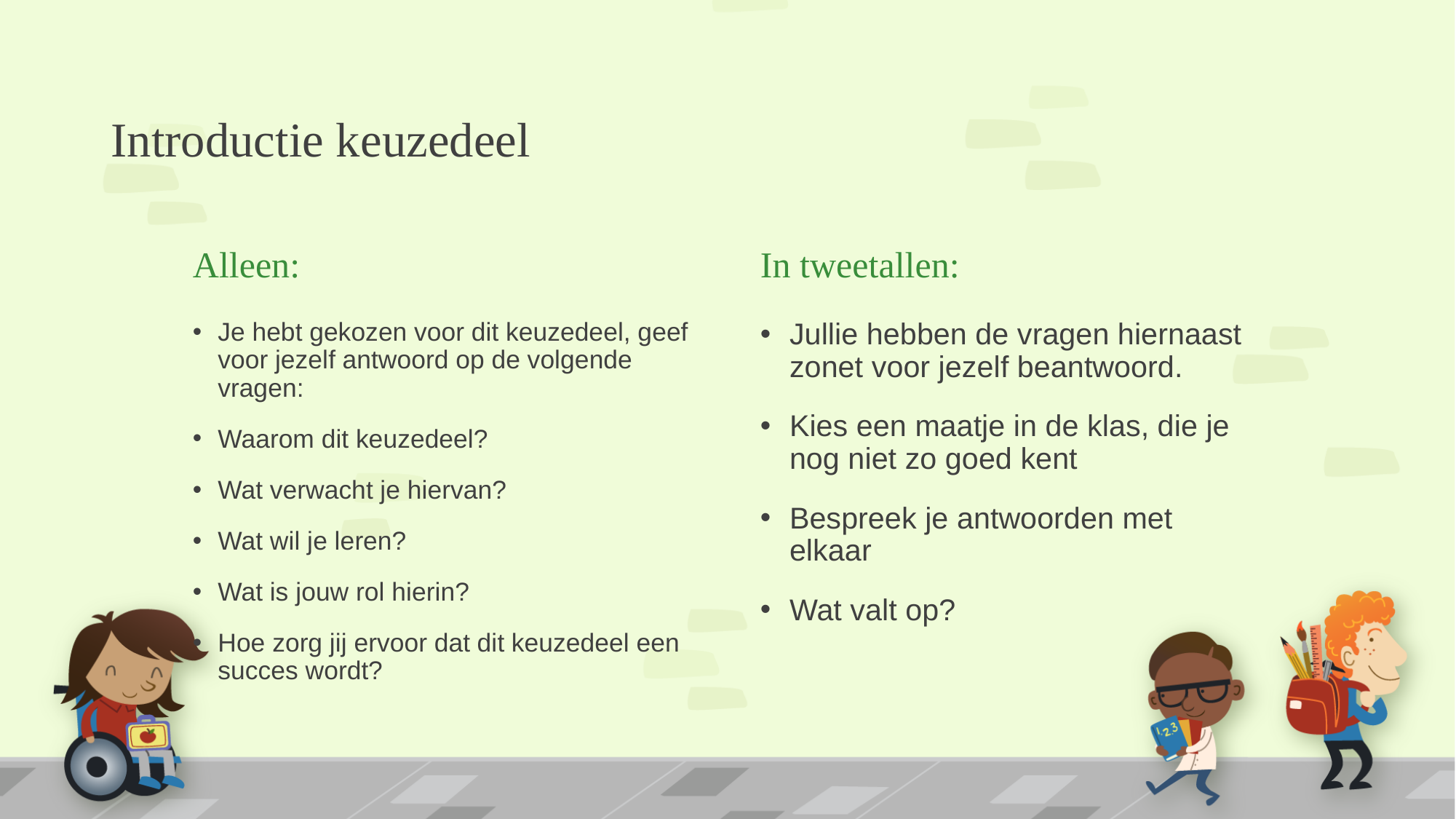

# Introductie keuzedeel
Alleen:
In tweetallen:
Je hebt gekozen voor dit keuzedeel, geef voor jezelf antwoord op de volgende vragen:
Waarom dit keuzedeel?
Wat verwacht je hiervan?
Wat wil je leren?
Wat is jouw rol hierin?
Hoe zorg jij ervoor dat dit keuzedeel een succes wordt?
Jullie hebben de vragen hiernaast zonet voor jezelf beantwoord.
Kies een maatje in de klas, die je nog niet zo goed kent
Bespreek je antwoorden met elkaar
Wat valt op?